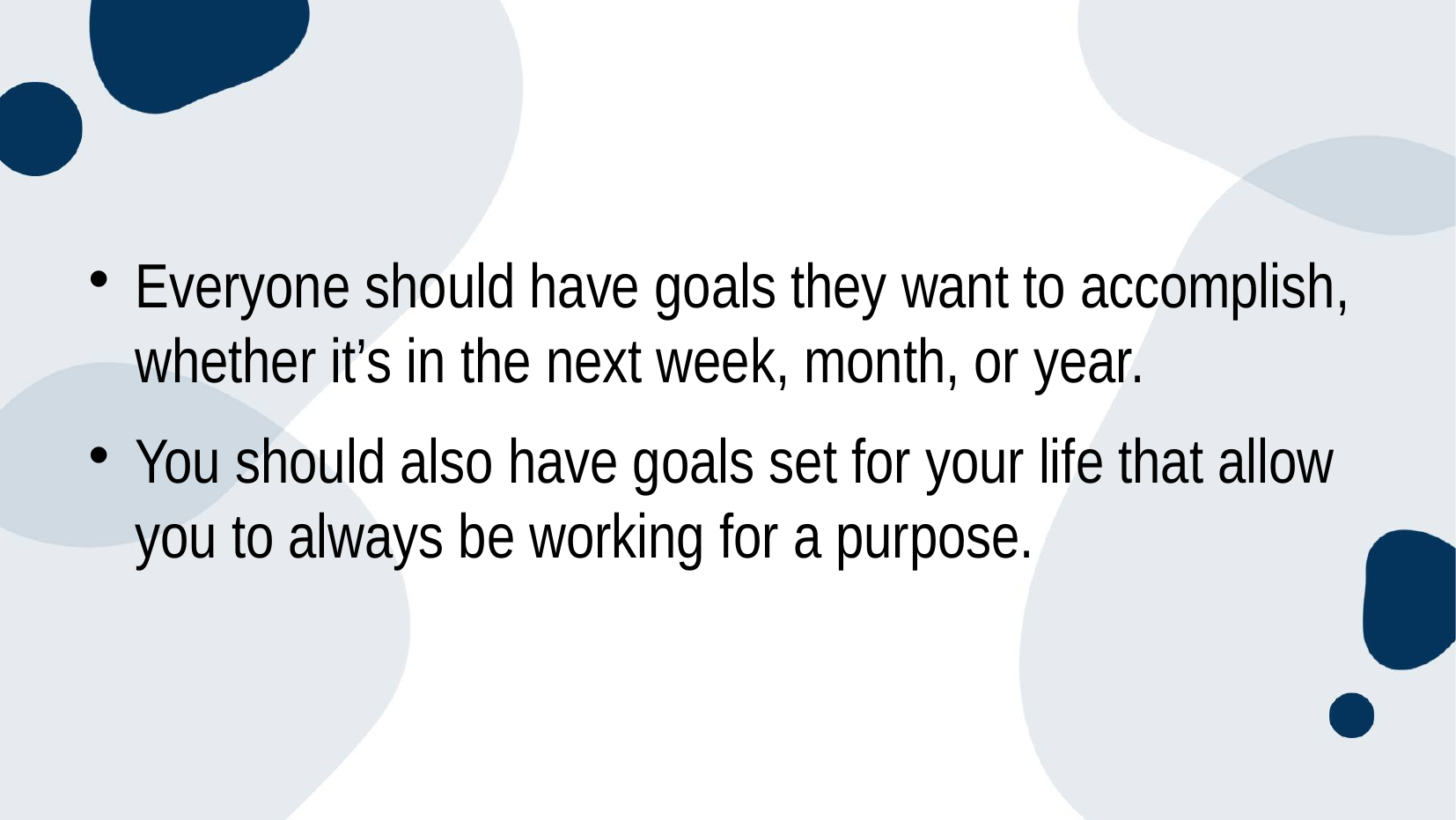

Everyone should have goals they want to accomplish, whether it’s in the next week, month, or year.
You should also have goals set for your life that allow you to always be working for a purpose.